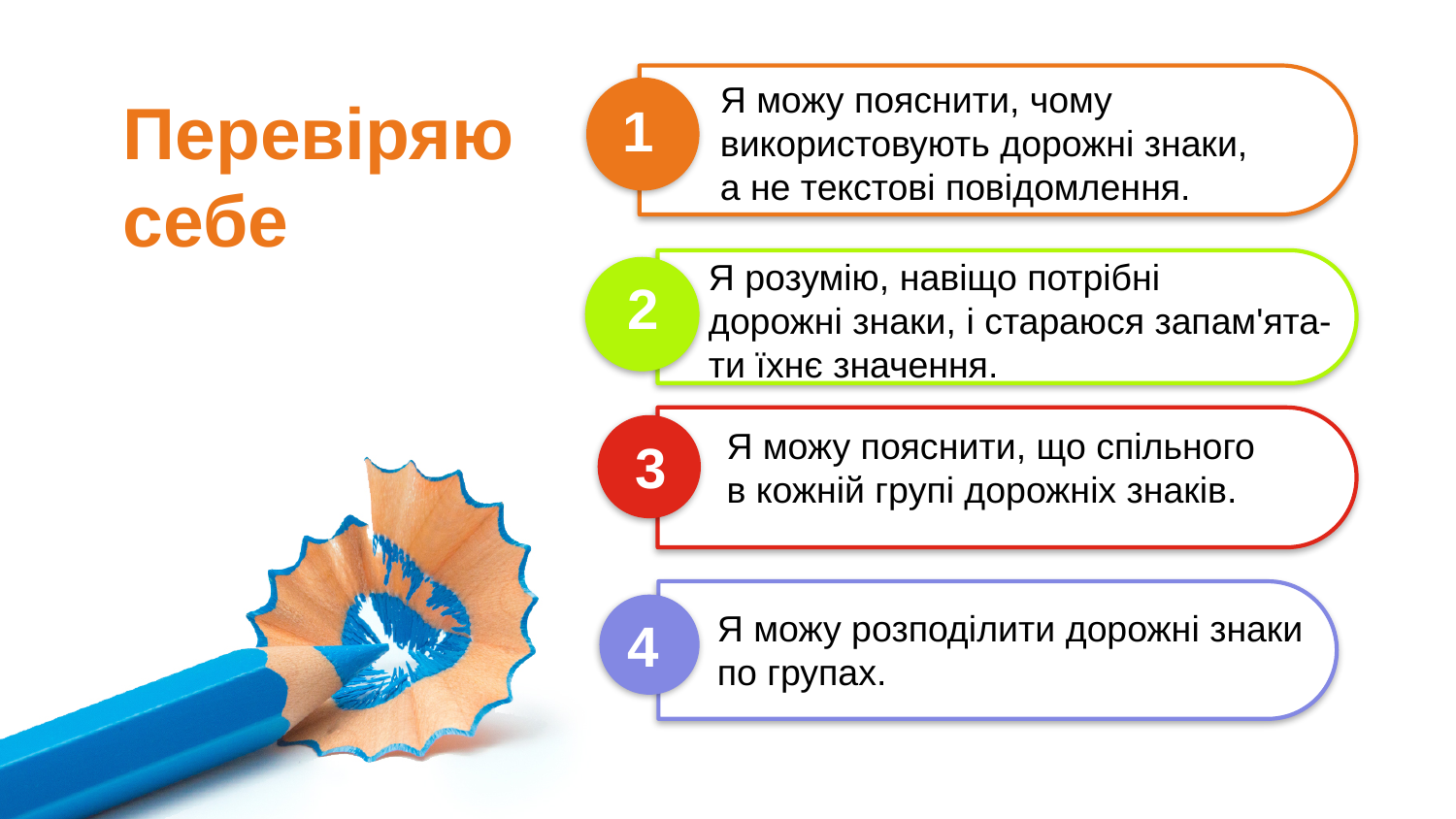

Я можу пояснити, чому
використовують дорожні знаки,
а не текстові повідомлення.
Перевіряю себе

1

Я розумію, навіщо потрібні
дорожні знаки, і стараюся запам'ята-
ти їхнє значення.

2

Я можу пояснити, що спільного
в кожній групі дорожніх знаків.
3

Я можу розподілити дорожні знаки по групах.
4